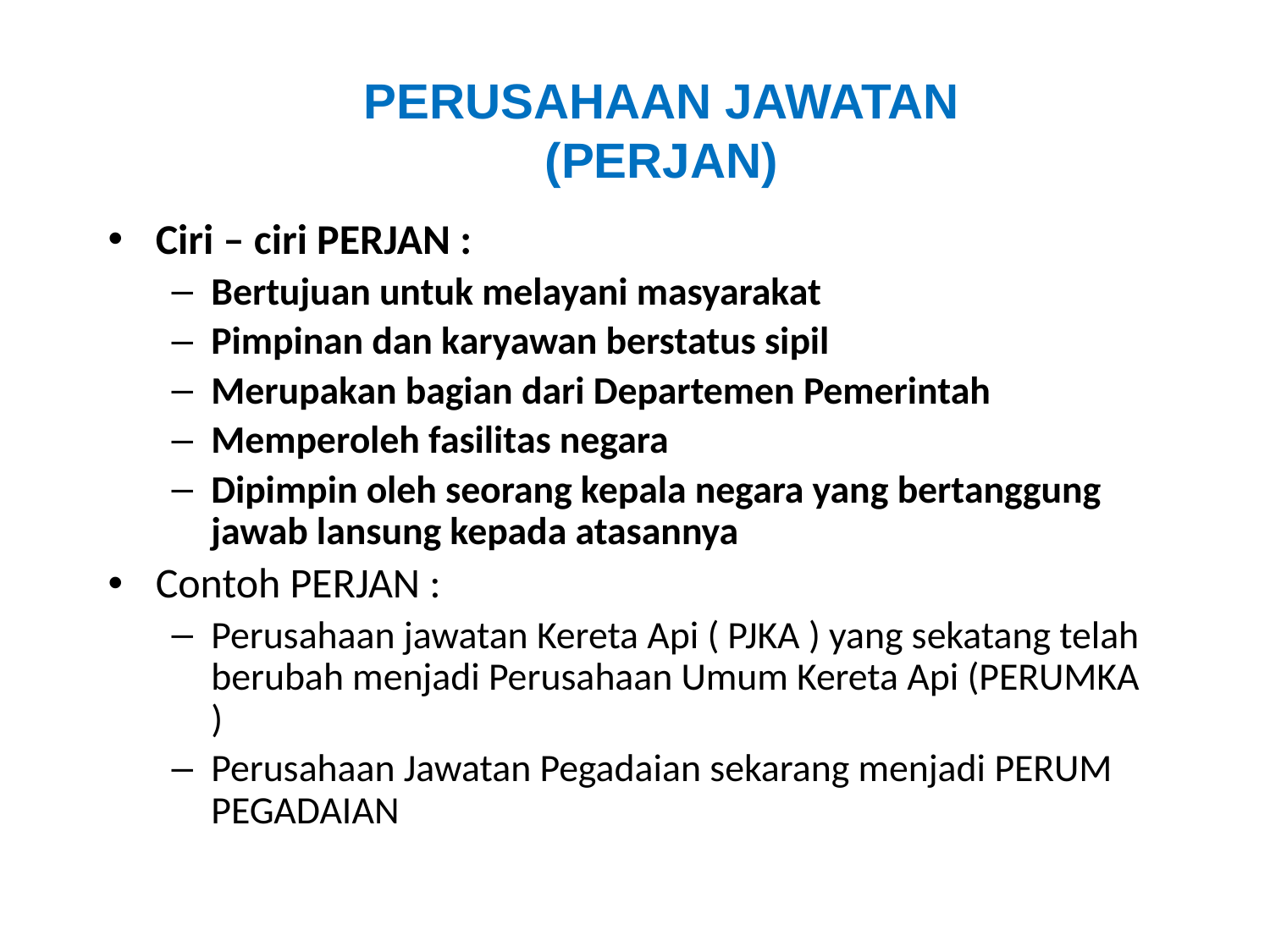

PERUSAHAAN JAWATAN
(PERJAN)
Ciri – ciri PERJAN :
Bertujuan untuk melayani masyarakat
Pimpinan dan karyawan berstatus sipil
Merupakan bagian dari Departemen Pemerintah
Memperoleh fasilitas negara
Dipimpin oleh seorang kepala negara yang bertanggung jawab lansung kepada atasannya
Contoh PERJAN :
Perusahaan jawatan Kereta Api ( PJKA ) yang sekatang telah berubah menjadi Perusahaan Umum Kereta Api (PERUMKA )
Perusahaan Jawatan Pegadaian sekarang menjadi PERUM PEGADAIAN